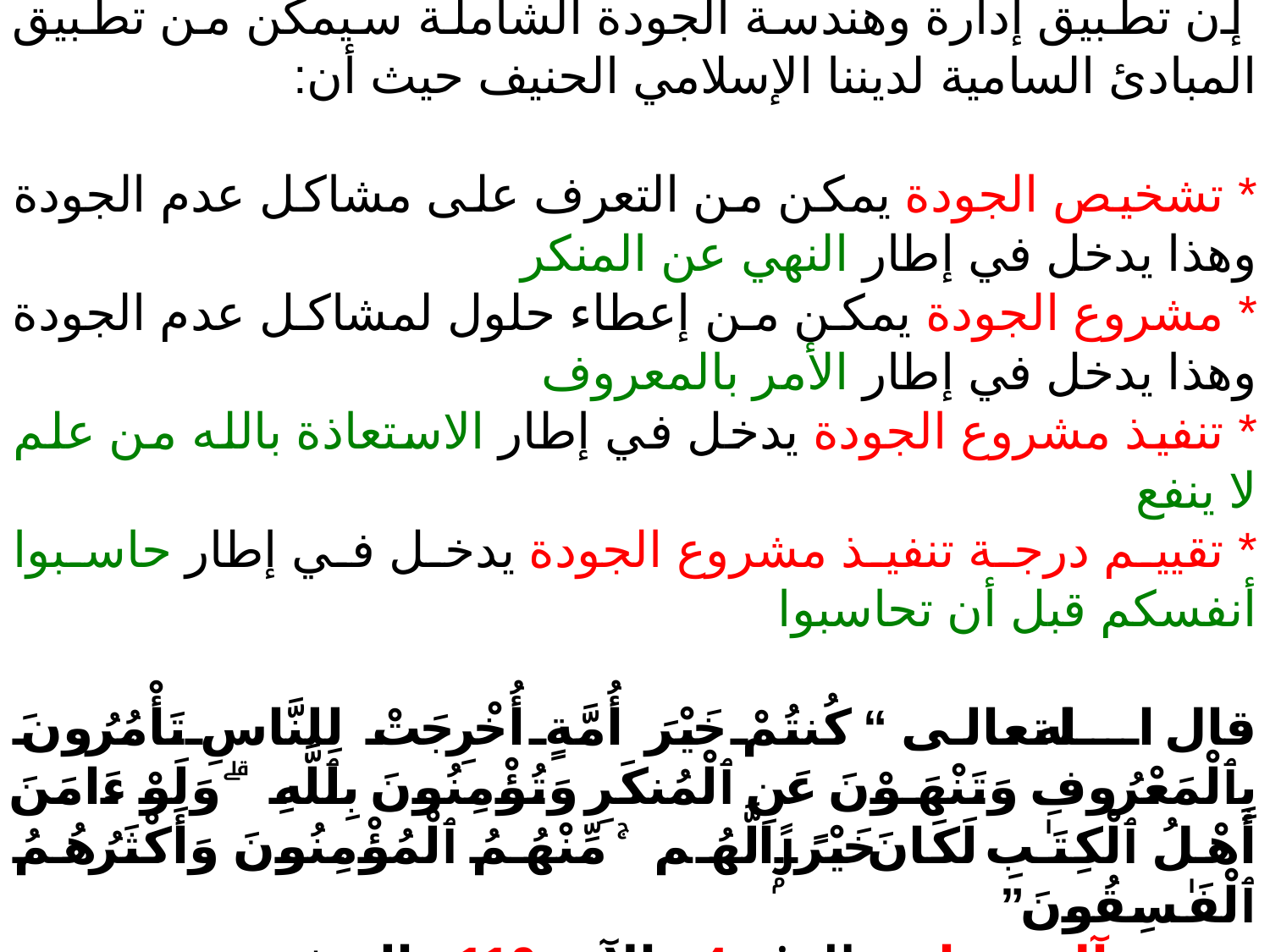

إن تطبيق إدارة وهندسة الجودة الشاملة سيمكن من تطبيق المبادئ السامية لديننا الإسلامي الحنيف حيث أن:

* تشخيص الجودة يمكن من التعرف على مشاكل عدم الجودة وهذا يدخل في إطار النهي عن المنكر
* مشروع الجودة يمكن من إعطاء حلول لمشاكل عدم الجودة وهذا يدخل في إطار الأمر بالمعروف
* تنفيذ مشروع الجودة يدخل في إطار الاستعاذة بالله من علم لا ينفع
* تقييم درجة تنفيذ مشروع الجودة يدخل في إطار حاسبوا أنفسكم قبل أن تحاسبوا

قال الله تعالى “كُنتُمْ خَيْرَ أُمَّةٍ أُخْرِجَتْ لِلنَّاسِ تَأْمُرُونَ بِٱلْمَعْرُوفِ وَتَنْهَوْنَ عَنِ ٱلْمُنكَرِ وَتُؤْمِنُونَ بِٱللَّهِ ۗ وَلَوْ ءَامَنَ أَهْلُ ٱلْكِتَـٰبِ لَكَانَ خَيْرًۭا لَّهُم ۚ مِّنْهُمُ ٱلْمُؤْمِنُونَ وَأَكْثَرُهُمُ ٱلْفَـٰسِقُونَ”
سورة آل عمران - الجزء 4 - الآية 110 - الصفحة